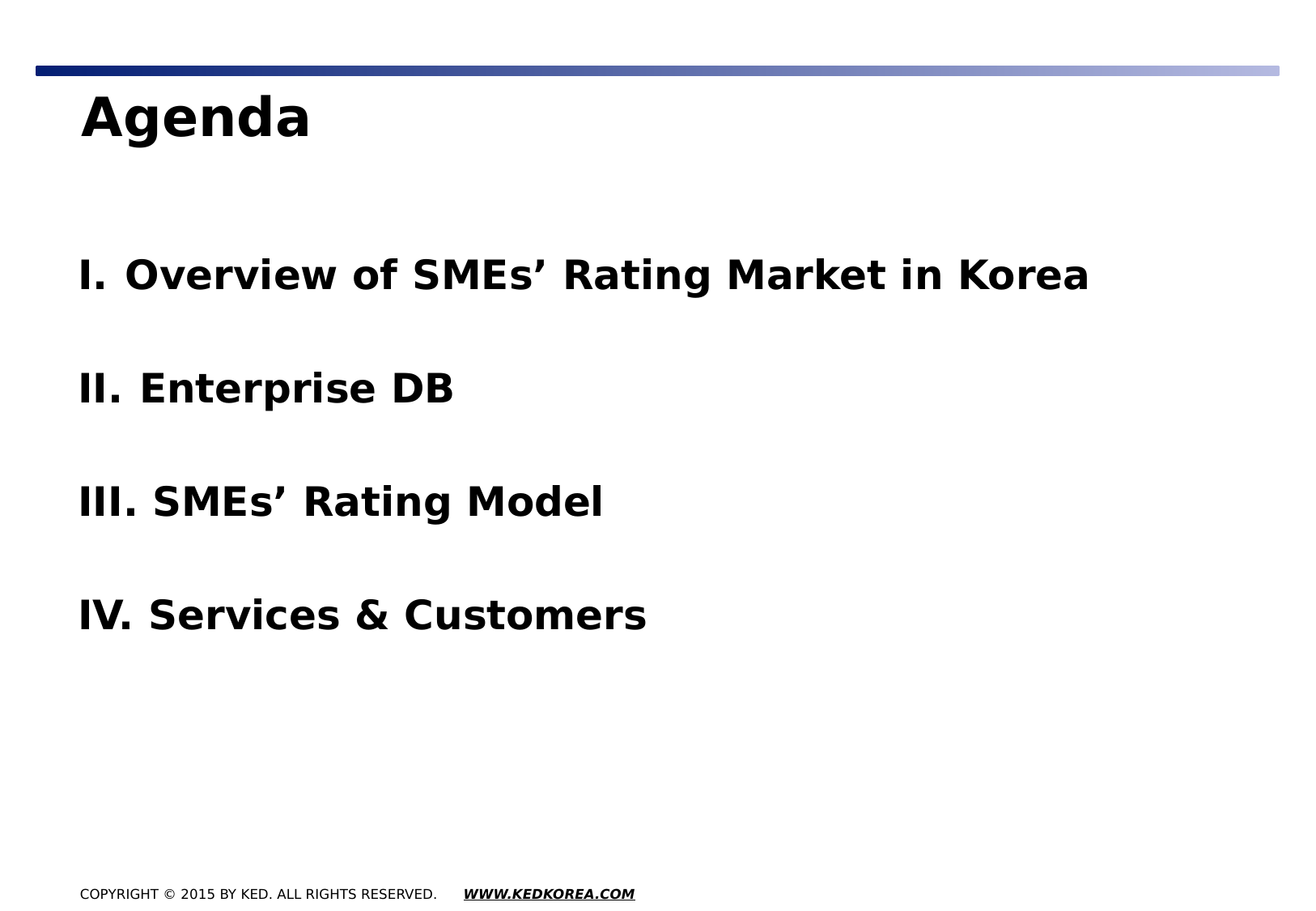

Agenda

Overview of SMEs’ Rating Market in Korea

 Enterprise DB

 SMEs’ Rating Model

IV. Services & Customers